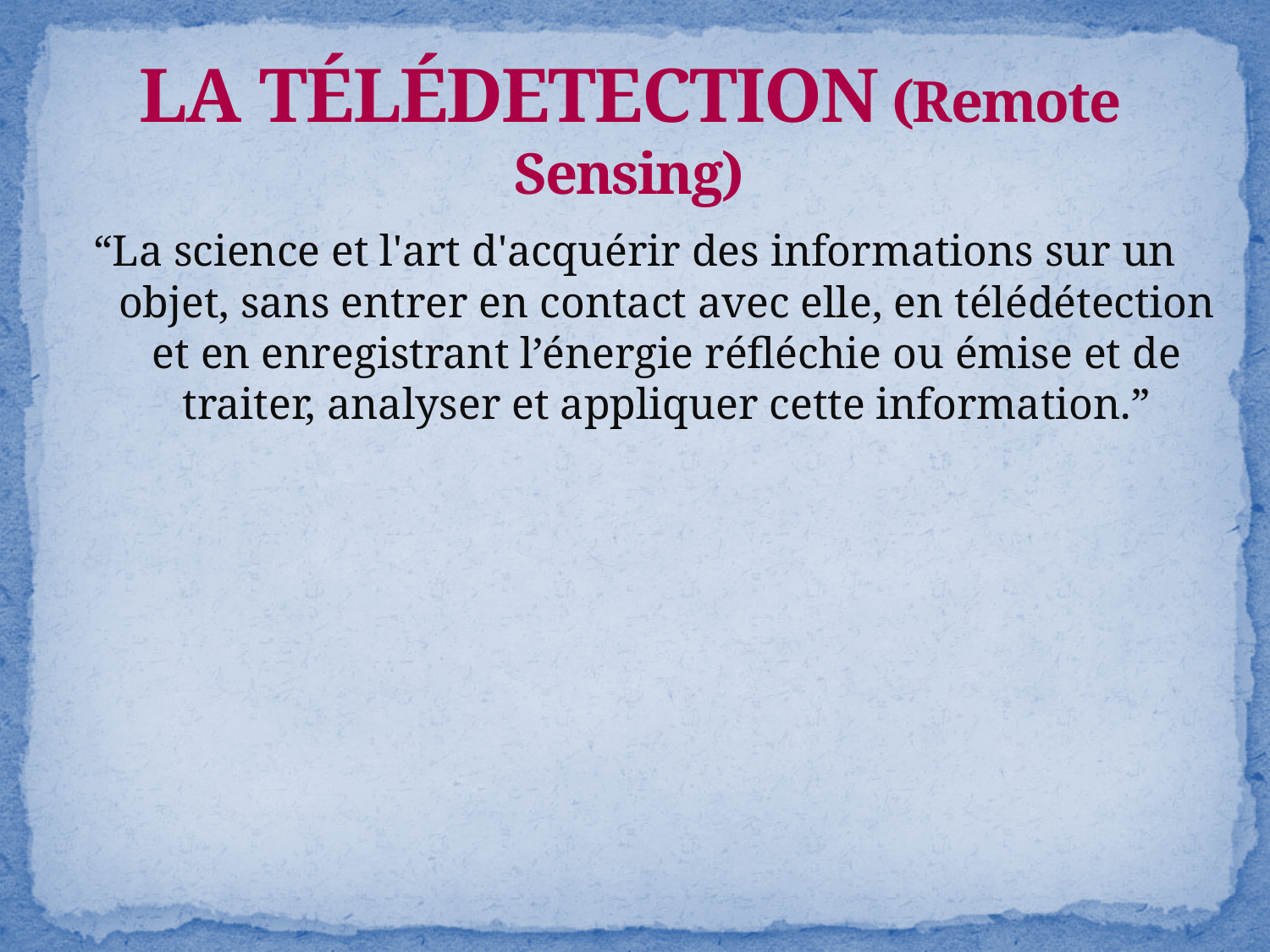

LA TÉLÉDETECTION (Remote Sensing)

“La science et l'art d'acquérir des informations sur un objet, sans entrer en contact avec elle, en télédétection et en enregistrant l’énergie réfléchie ou émise et de traiter, analyser et appliquer cette information.”